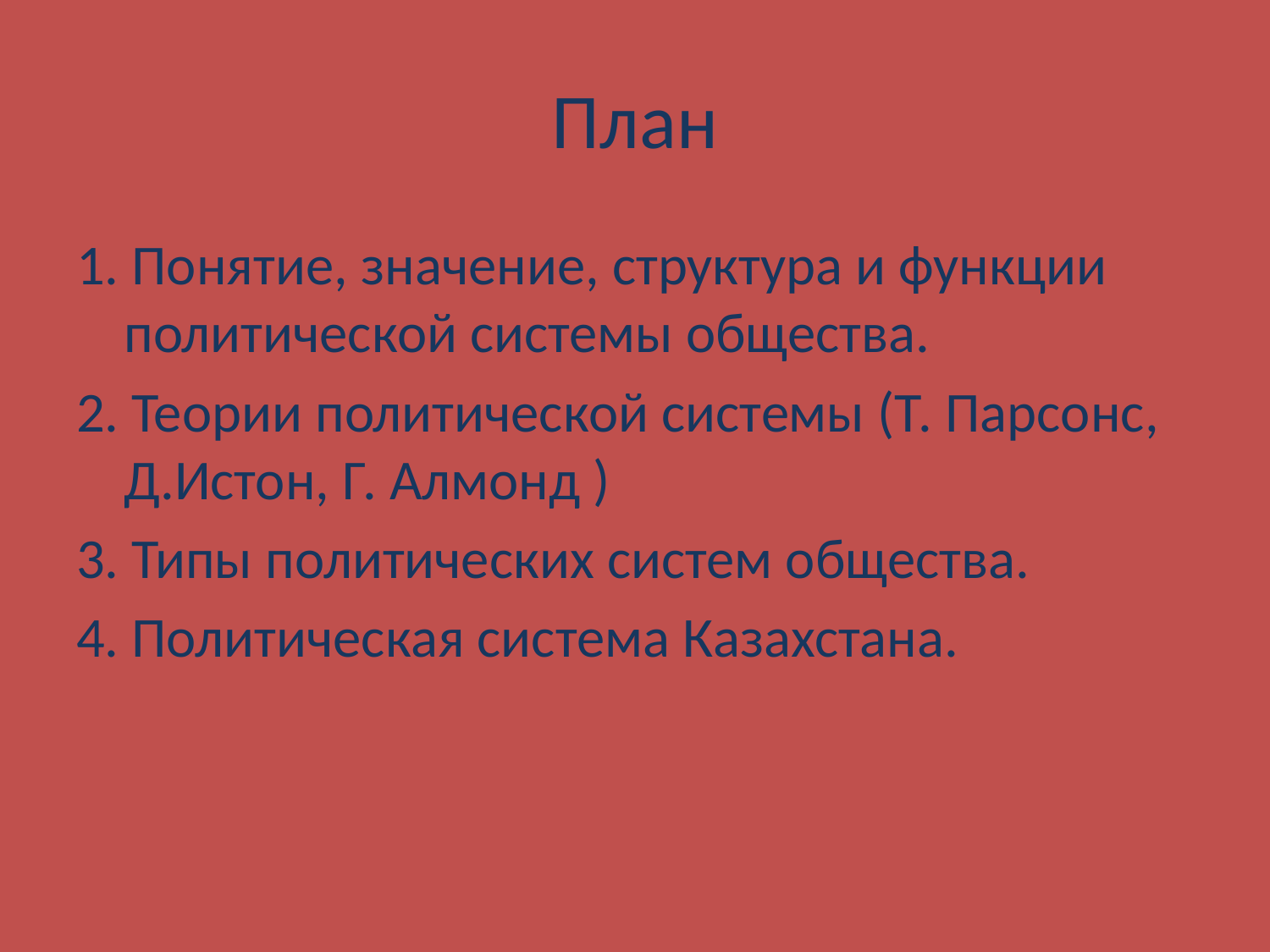

# План
1. Понятие, значение, структура и функции политической системы общества.
2. Теории политической системы (Т. Парсонс, Д.Истон, Г. Алмонд )
3. Типы политических систем общества.
4. Политическая система Казахстана.